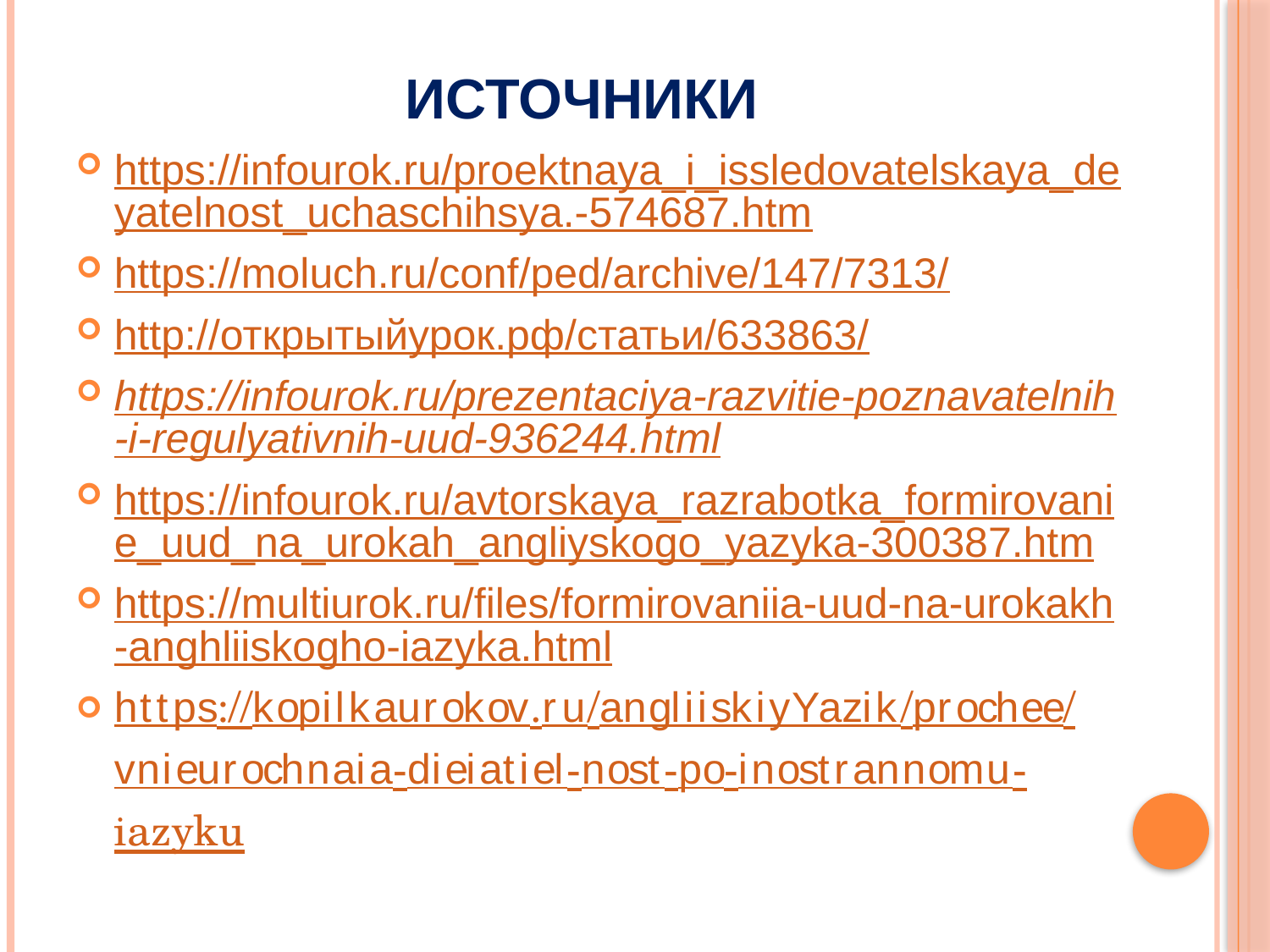

# Источники
https://infourok.ru/proektnaya_i_issledovatelskaya_deyatelnost_uchaschihsya.-574687.htm
https://moluch.ru/conf/ped/archive/147/7313/
http://открытыйурок.рф/статьи/633863/
https://infourok.ru/prezentaciya-razvitie-poznavatelnih-i-regulyativnih-uud-936244.html
https://infourok.ru/avtorskaya_razrabotka_formirovanie_uud_na_urokah_angliyskogo_yazyka-300387.htm
https://multiurok.ru/files/formirovaniia-uud-na-urokakh-anghliiskogho-iazyka.html
https://kopilkaurokov.ru/angliiskiyYazik/prochee/vnieurochnaia-dieiatiel-nost-po-inostrannomu-iazyku